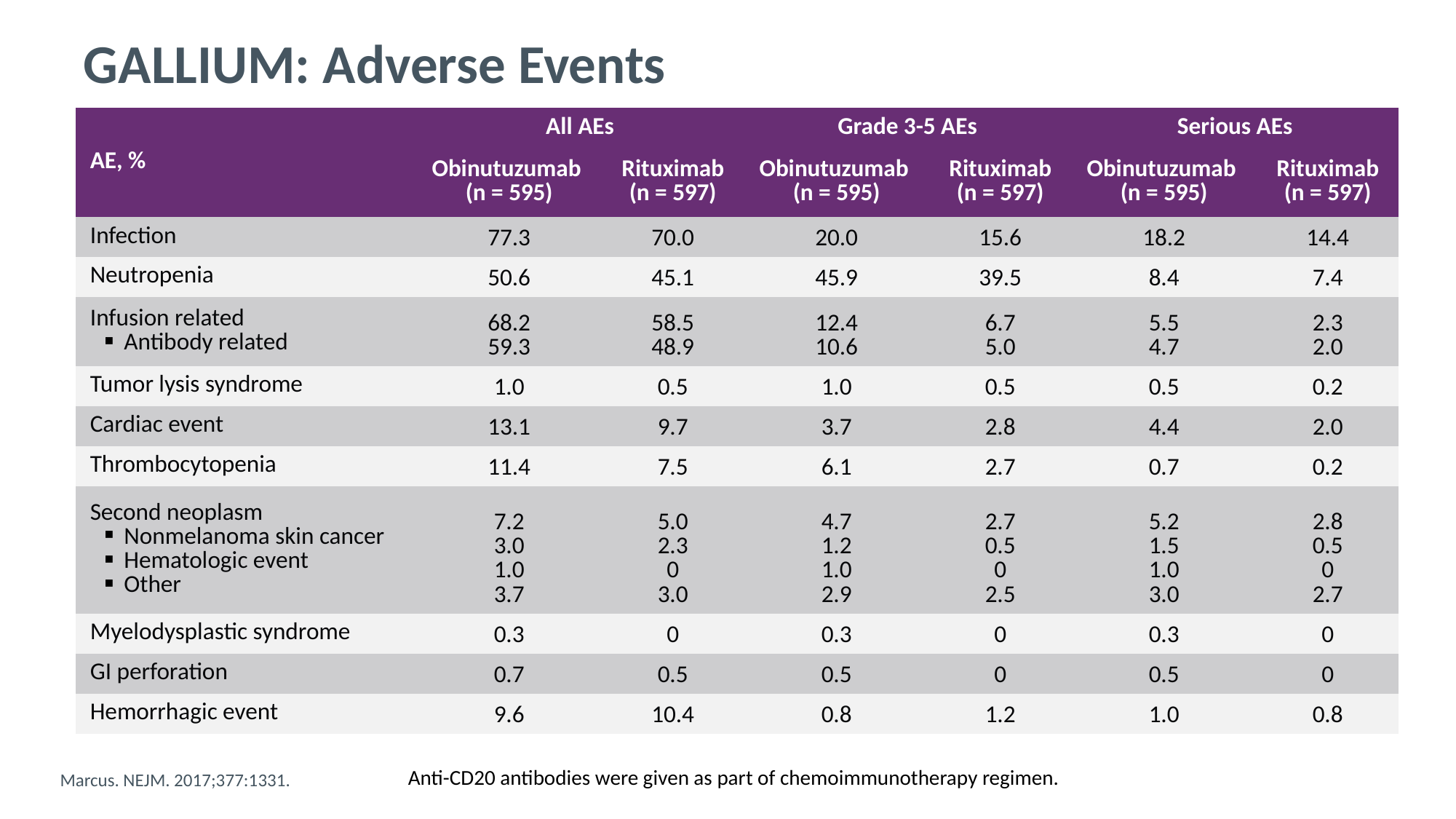

# GALLIUM: Adverse Events
| AE, % | All AEs |  | Grade 3-5 AEs |  | Serious AEs |  |
| --- | --- | --- | --- | --- | --- | --- |
|  | Obinutuzumab (n = 595) | Rituximab (n = 597) | Obinutuzumab (n = 595) | Rituximab (n = 597) | Obinutuzumab (n = 595) | Rituximab (n = 597) |
| Infection | 77.3 | 70.0 | 20.0 | 15.6 | 18.2 | 14.4 |
| Neutropenia | 50.6 | 45.1 | 45.9 | 39.5 | 8.4 | 7.4 |
| Infusion related Antibody related | 68.2 59.3 | 58.5 48.9 | 12.4 10.6 | 6.7 5.0 | 5.5 4.7 | 2.3 2.0 |
| Tumor lysis syndrome | 1.0 | 0.5 | 1.0 | 0.5 | 0.5 | 0.2 |
| Cardiac event | 13.1 | 9.7 | 3.7 | 2.8 | 4.4 | 2.0 |
| Thrombocytopenia | 11.4 | 7.5 | 6.1 | 2.7 | 0.7 | 0.2 |
| Second neoplasm Nonmelanoma skin cancer Hematologic event Other | 7.2 3.0 1.0 3.7 | 5.0 2.3 0 3.0 | 4.7 1.2 1.0 2.9 | 2.7 0.5 0 2.5 | 5.2 1.5 1.0 3.0 | 2.8 0.5 0 2.7 |
| Myelodysplastic syndrome | 0.3 | 0 | 0.3 | 0 | 0.3 | 0 |
| GI perforation | 0.7 | 0.5 | 0.5 | 0 | 0.5 | 0 |
| Hemorrhagic event | 9.6 | 10.4 | 0.8 | 1.2 | 1.0 | 0.8 |
Anti-CD20 antibodies were given as part of chemoimmunotherapy regimen.
Marcus. NEJM. 2017;377:1331.